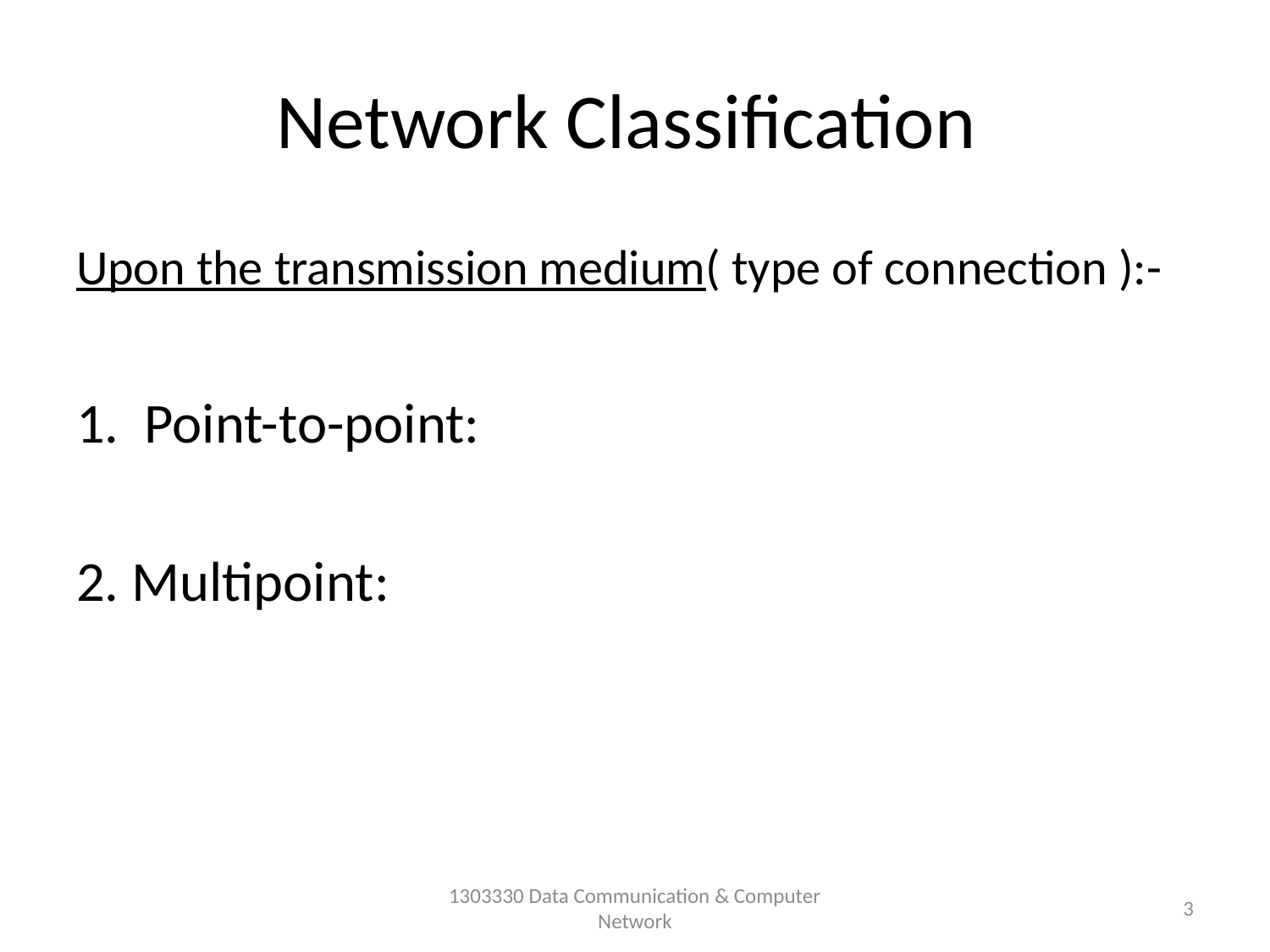

# Network Classification
Upon the transmission medium( type of connection ):-

1.  Point-to-point:

2. Multipoint:

1303330 Data Communication & Computer Network
3